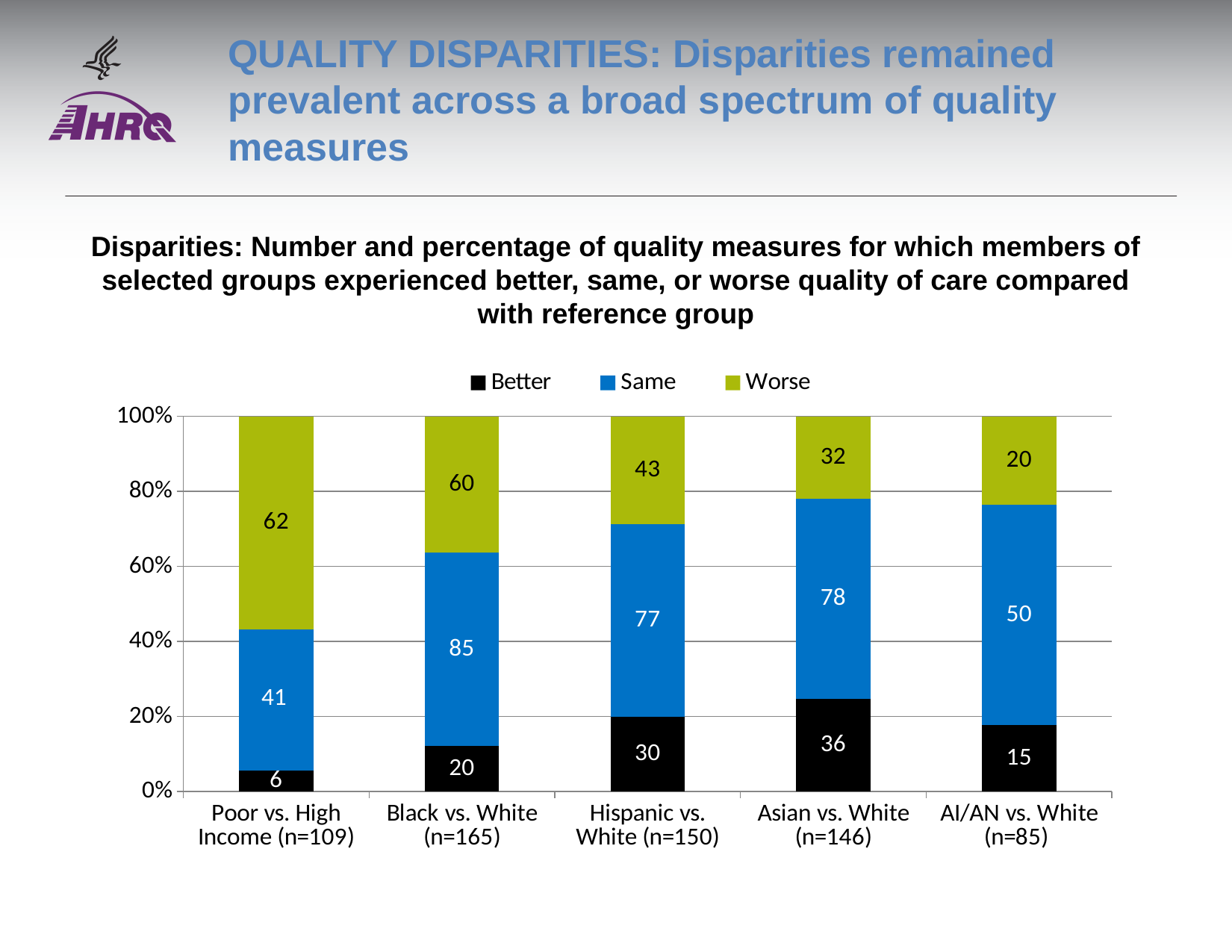

# QUALITY DISPARITIES: Disparities remained prevalent across a broad spectrum of quality measures
Disparities: Number and percentage of quality measures for which members of selected groups experienced better, same, or worse quality of care compared with reference group

### Chart

| Category | Better | Same | Worse |
|---|---|---|---|
| Poor vs. High Income (n=109) | 6.0 | 41.0 | 62.0 |
| Black vs. White (n=165) | 20.0 | 85.0 | 60.0 |
| Hispanic vs. White (n=150) | 30.0 | 77.0 | 43.0 |
| Asian vs. White (n=146) | 36.0 | 78.0 | 32.0 |
| AI/AN vs. White (n=85)  | 15.0 | 50.0 | 20.0 |